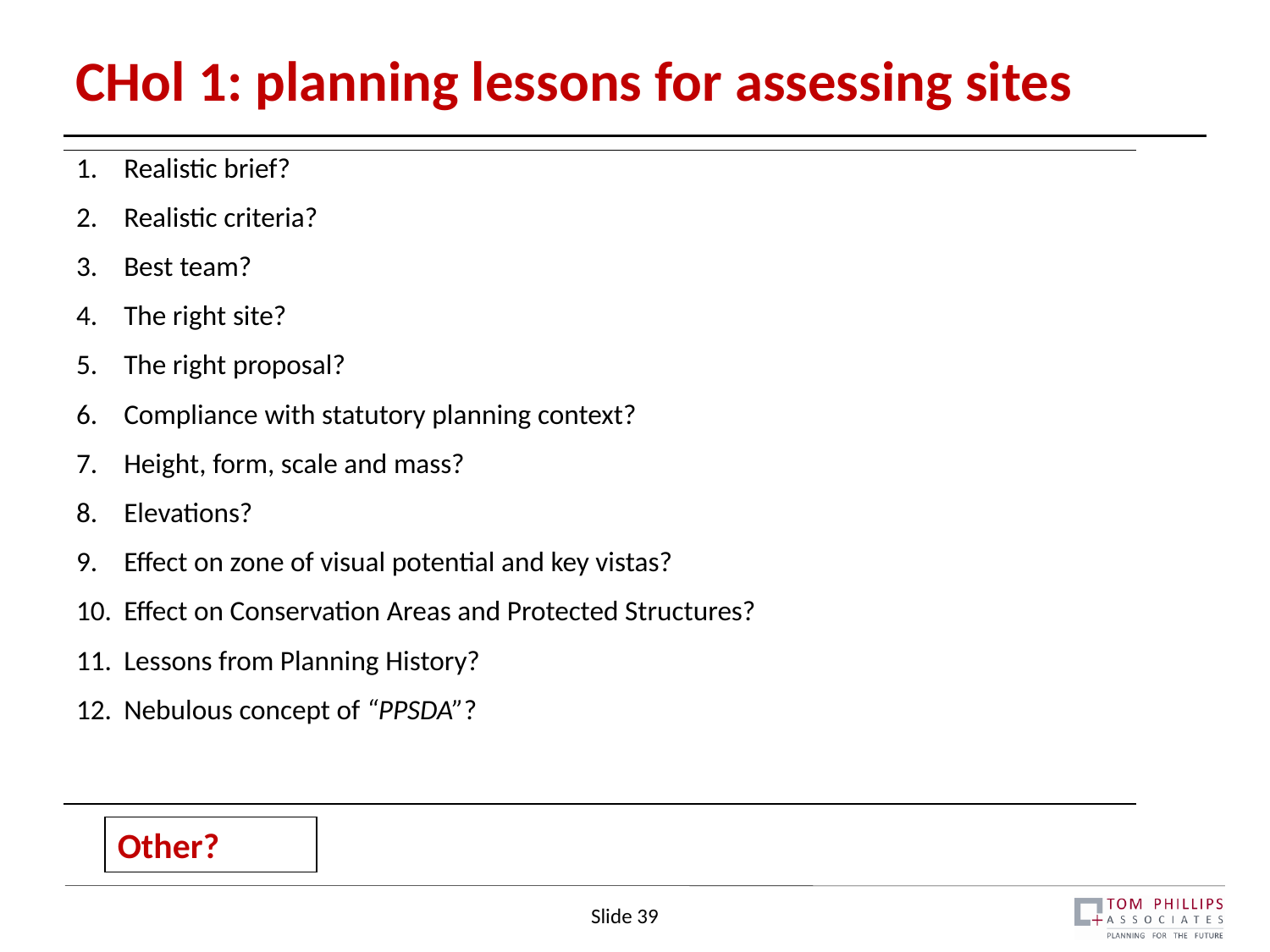

# CHol 1: planning lessons for assessing sites
| Realistic brief? Realistic criteria? Best team? The right site? The right proposal? Compliance with statutory planning context? Height, form, scale and mass? Elevations? Effect on zone of visual potential and key vistas? Effect on Conservation Areas and Protected Structures? Lessons from Planning History? Nebulous concept of “PPSDA”? |
| --- |
Other?